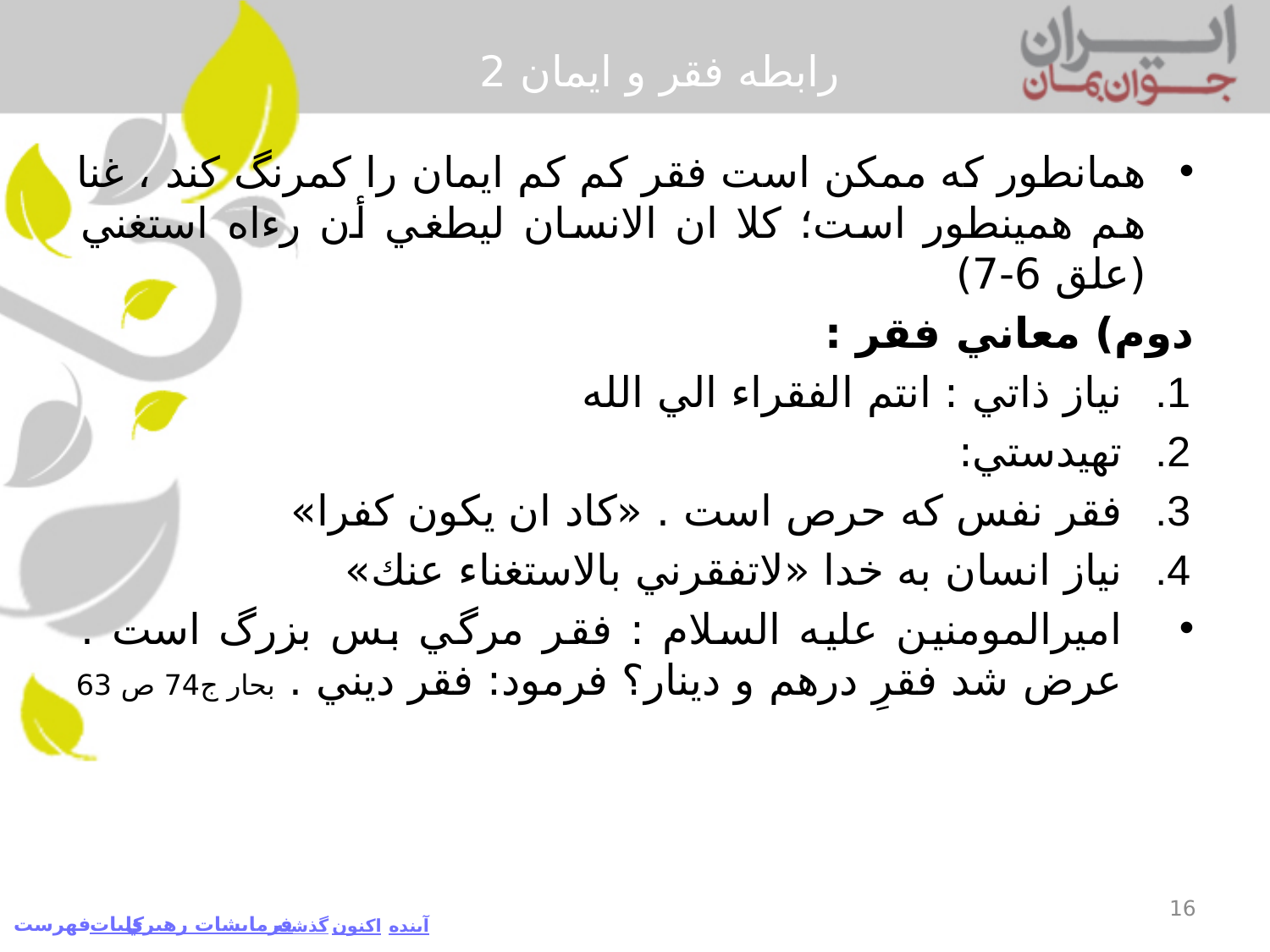

# رابطه فقر و ايمان 2
همانطور كه ممكن است فقر كم كم ايمان را كمرنگ كند ، غنا هم همينطور است؛ كلا ان الانسان ليطغي أن رءاه استغني (علق 6-7)
دوم) معاني فقر :
نياز ذاتي : انتم الفقراء الي الله
تهيدستي:
فقر نفس كه حرص است . «كاد ان يكون كفرا»
نياز انسان به خدا «لاتفقرني بالاستغناء عنك»
اميرالمومنين عليه السلام : فقر مرگي بس بزرگ است . عرض شد فقرِ درهم و دينار؟ فرمود: فقر ديني . بحار ج74 ص 63
16